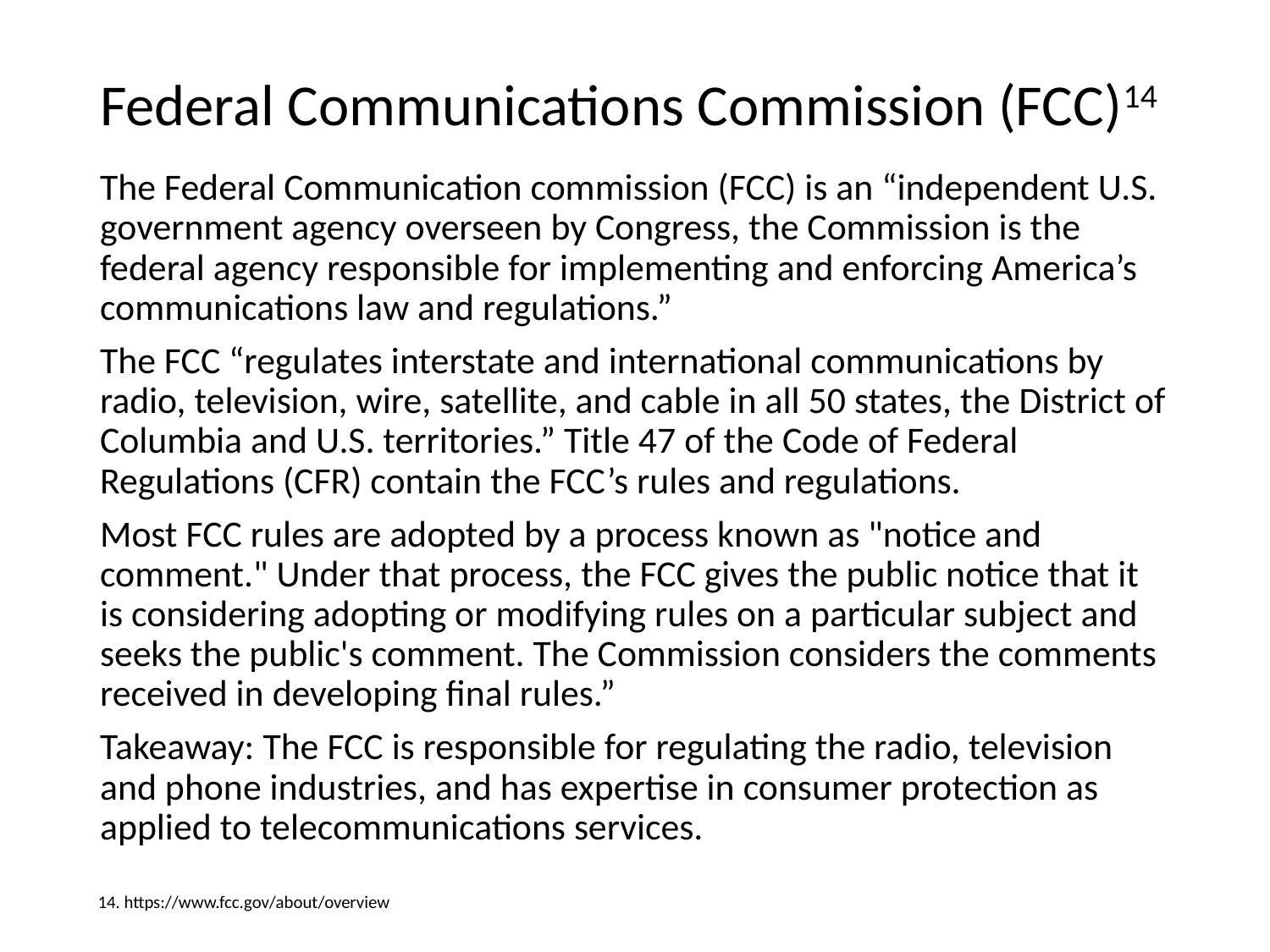

# Federal Communications Commission (FCC)14
The Federal Communication commission (FCC) is an “independent U.S. government agency overseen by Congress, the Commission is the federal agency responsible for implementing and enforcing America’s communications law and regulations.”
The FCC “regulates interstate and international communications by radio, television, wire, satellite, and cable in all 50 states, the District of Columbia and U.S. territories.” Title 47 of the Code of Federal Regulations (CFR) contain the FCC’s rules and regulations.
Most FCC rules are adopted by a process known as "notice and comment." Under that process, the FCC gives the public notice that it is considering adopting or modifying rules on a particular subject and seeks the public's comment. The Commission considers the comments received in developing final rules.”
Takeaway: The FCC is responsible for regulating the radio, television and phone industries, and has expertise in consumer protection as applied to telecommunications services.

14. https://www.fcc.gov/about/overview